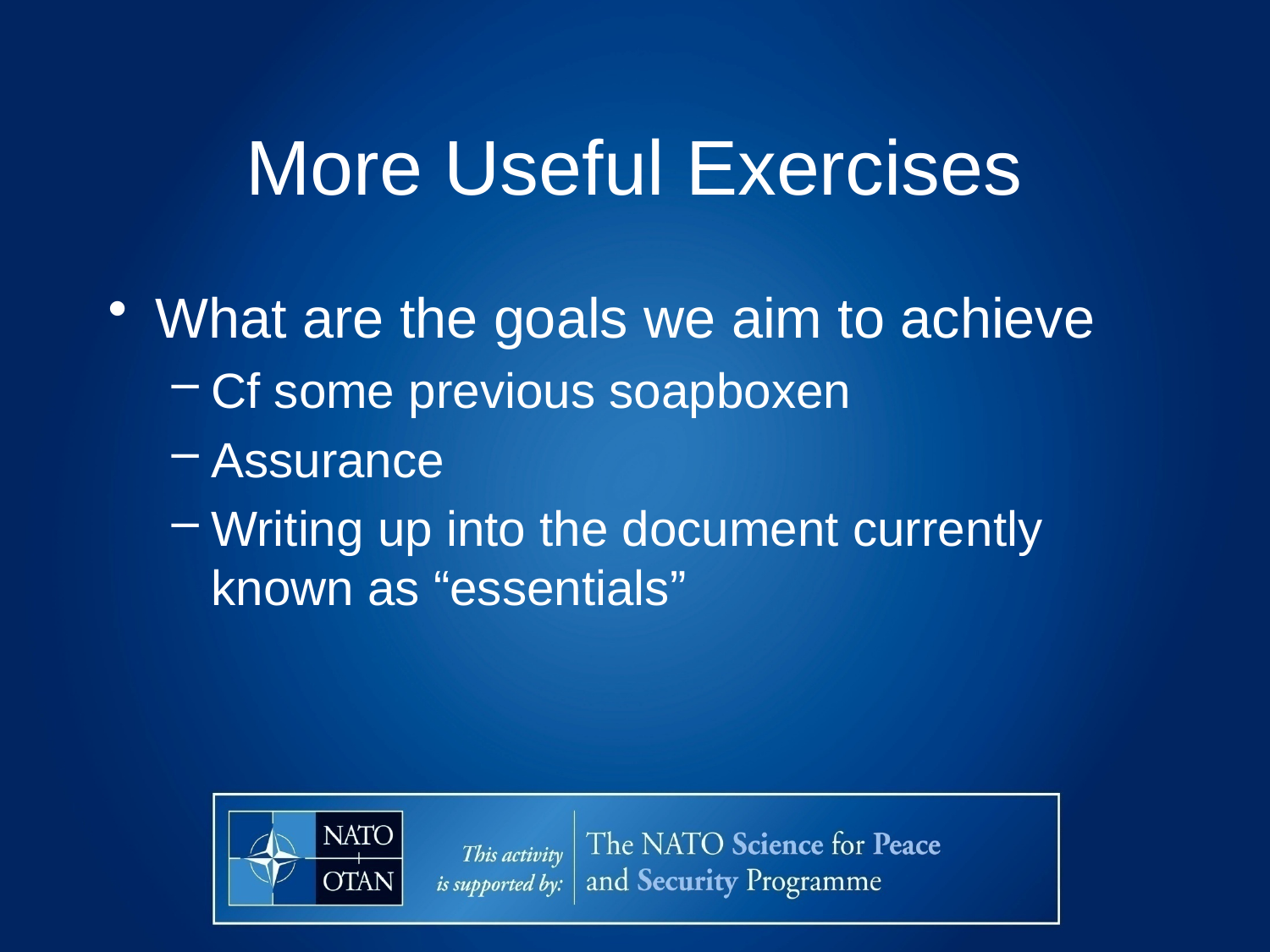

# More Useful Exercises
What are the goals we aim to achieve
Cf some previous soapboxen
Assurance
Writing up into the document currently known as “essentials”